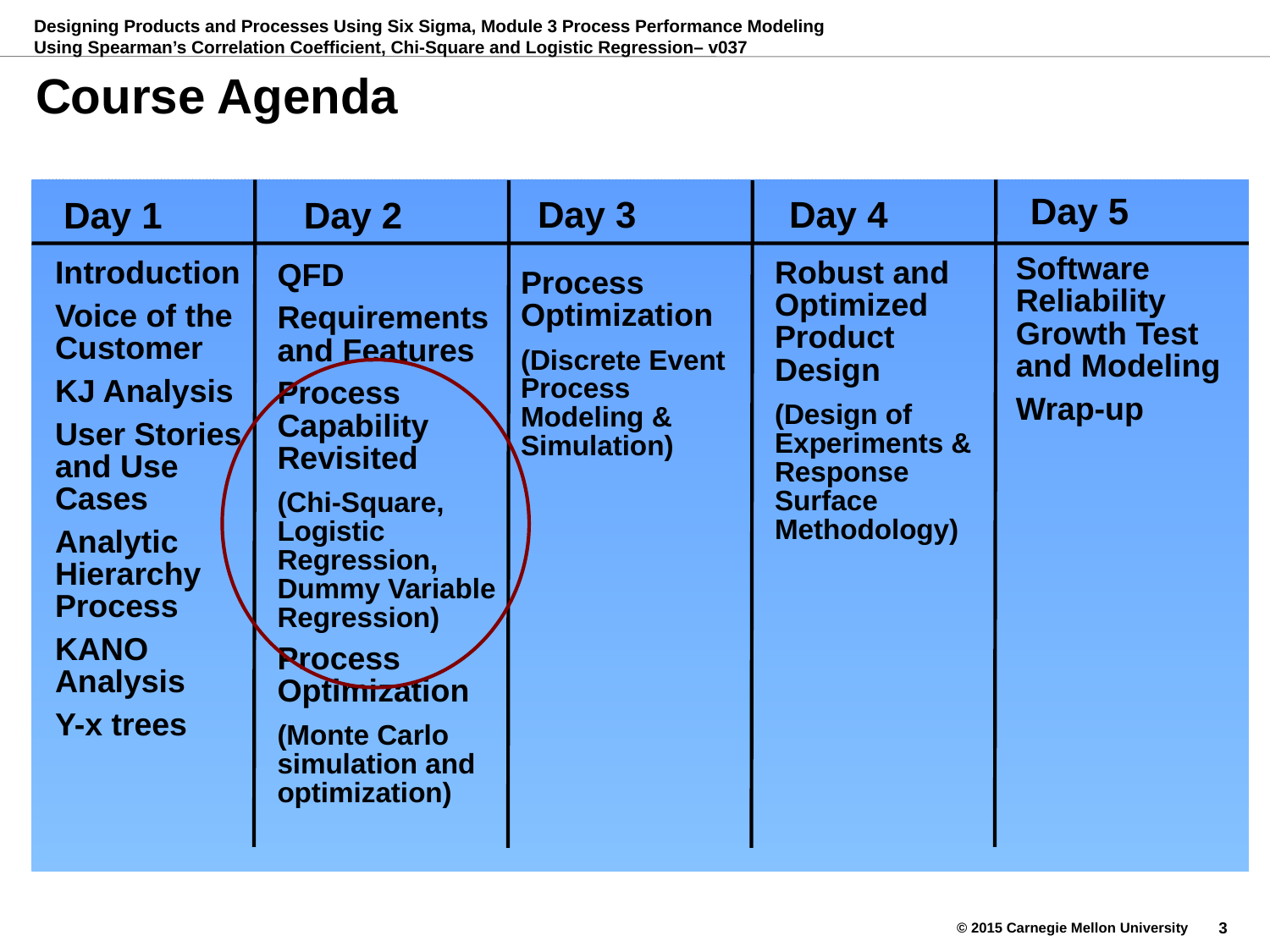

# Course Agenda

Day 5
Day 3
Day 4
Day 1
Day 2

Software Reliability Growth Test and Modeling
Wrap-up

Robust and Optimized Product Design
(Design of Experiments & Response Surface Methodology)
Introduction
Voice of the Customer
KJ Analysis
User Stories and Use Cases
Analytic Hierarchy Process
KANO Analysis
Y-x trees
QFD
Requirements and Features
Process Capability Revisited
(Chi-Square,  Logistic Regression, Dummy Variable Regression)
Process Optimization
(Monte Carlo simulation and optimization)
Process Optimization
(Discrete Event Process Modeling & Simulation)